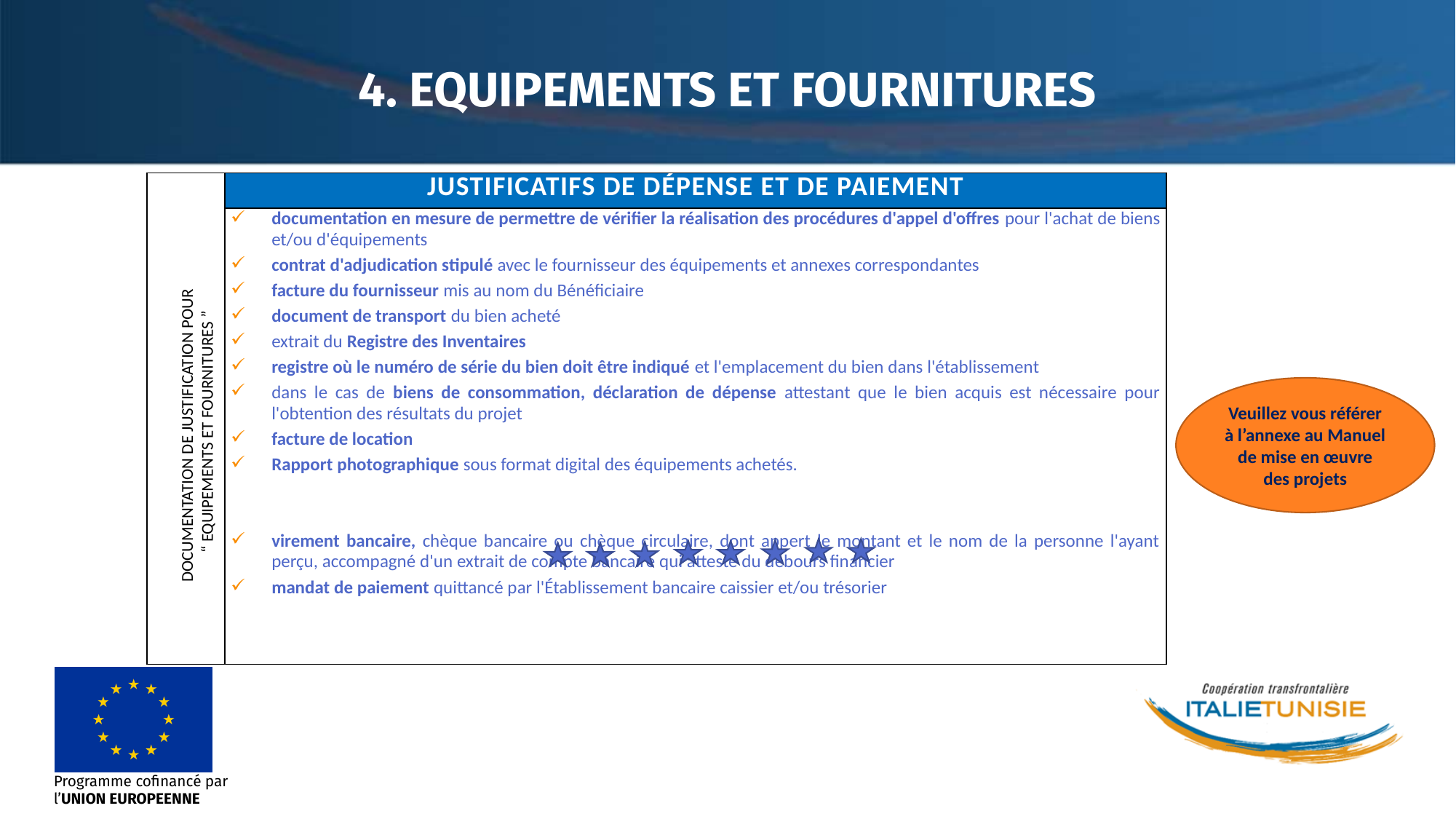

4. EQUIPEMENTS ET FOURNITURES
|  | justificatifs de dépense et de paiement |
| --- | --- |
|  | documentation en mesure de permettre de vérifier la réalisation des procédures d'appel d'offres pour l'achat de biens et/ou d'équipements contrat d'adjudication stipulé avec le fournisseur des équipements et annexes correspondantes facture du fournisseur mis au nom du Bénéficiaire document de transport du bien acheté extrait du Registre des Inventaires registre où le numéro de série du bien doit être indiqué et l'emplacement du bien dans l'établissement dans le cas de biens de consommation, déclaration de dépense attestant que le bien acquis est nécessaire pour l'obtention des résultats du projet facture de location Rapport photographique sous format digital des équipements achetés. virement bancaire, chèque bancaire ou chèque circulaire, dont appert le montant et le nom de la personne l'ayant perçu, accompagné d'un extrait de compte bancaire qui atteste du débours financier mandat de paiement quittancé par l'Établissement bancaire caissier et/ou trésorier |

Veuillez vous référer à l’annexe au Manuel de mise en œuvre des projets
DOCUMENTATION DE JUSTIFICATION POUR
 “ EQUIPEMENTS ET FOURNITURES ”